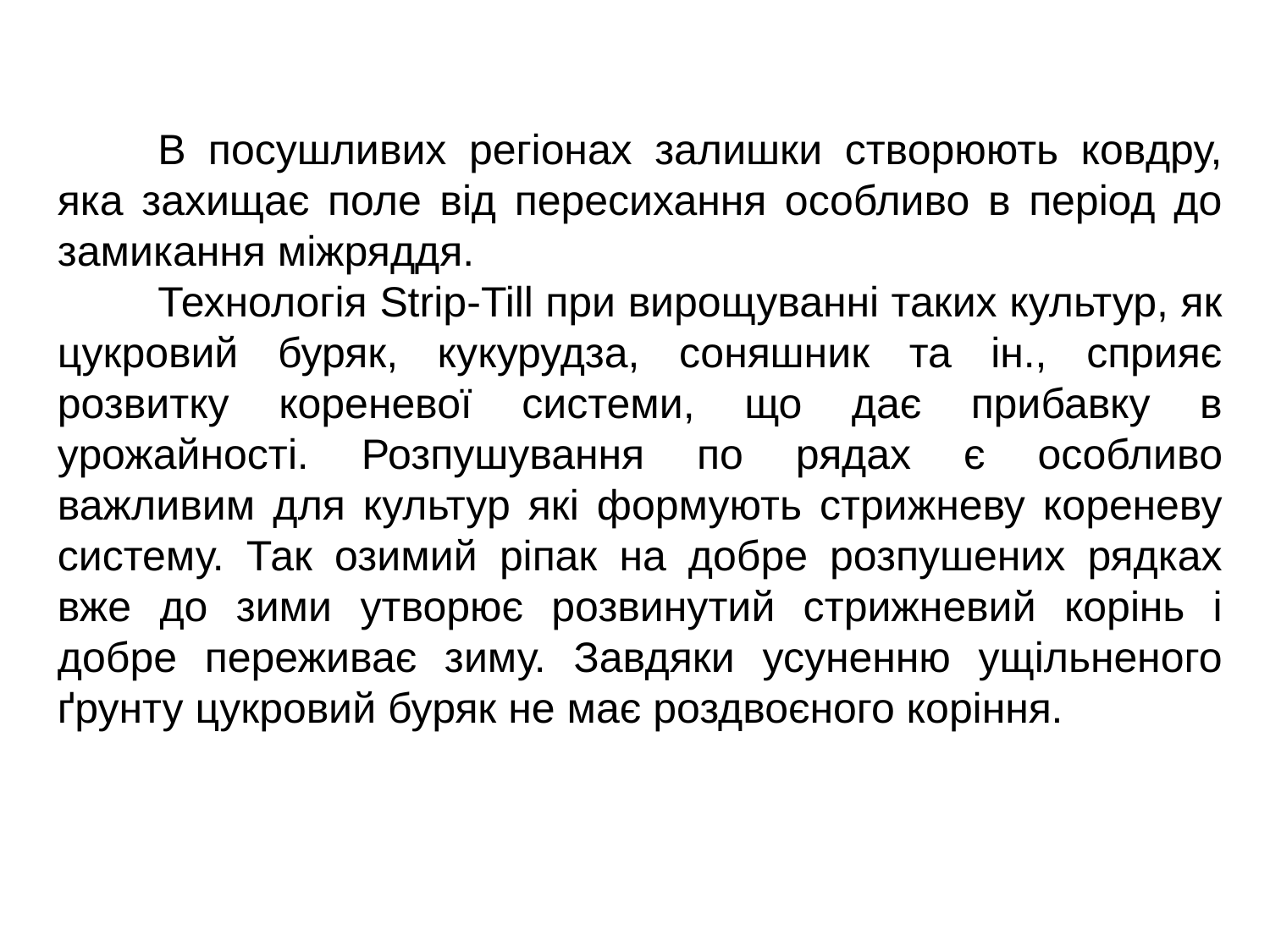

В посушливих регіонах залишки створюють ковдру, яка захищає поле від пересихання особливо в період до замикання міжряддя.
Технологія Strip-Till при вирощуванні таких культур, як цукровий буряк, кукурудза, соняшник та ін., сприяє розвитку кореневої системи, що дає прибавку в урожайності. Розпушування по рядах є особливо важливим для культур які формують стрижневу кореневу систему. Так озимий ріпак на добре розпушених рядках вже до зими утворює розвинутий стрижневий корінь і добре переживає зиму. Завдяки усуненню ущільненого ґрунту цукровий буряк не має роздвоєного коріння.